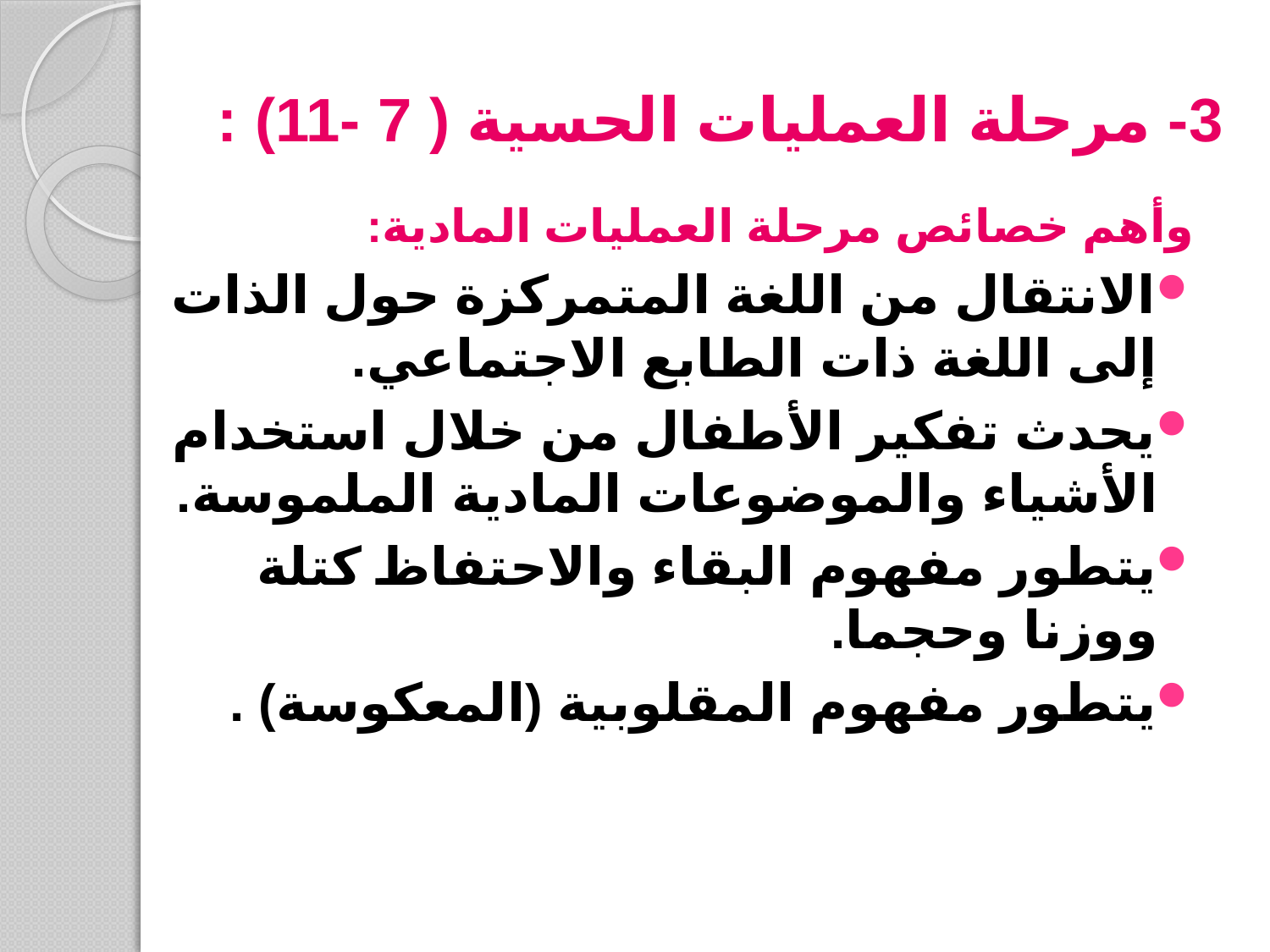

# 3- مرحلة العمليات الحسية ( 7 -11) :
وأهم خصائص مرحلة العمليات المادية:
الانتقال من اللغة المتمركزة حول الذات إلى اللغة ذات الطابع الاجتماعي.
يحدث تفكير الأطفال من خلال استخدام الأشياء والموضوعات المادية الملموسة.
يتطور مفهوم البقاء والاحتفاظ كتلة ووزنا وحجما.
يتطور مفهوم المقلوبية (المعكوسة) .